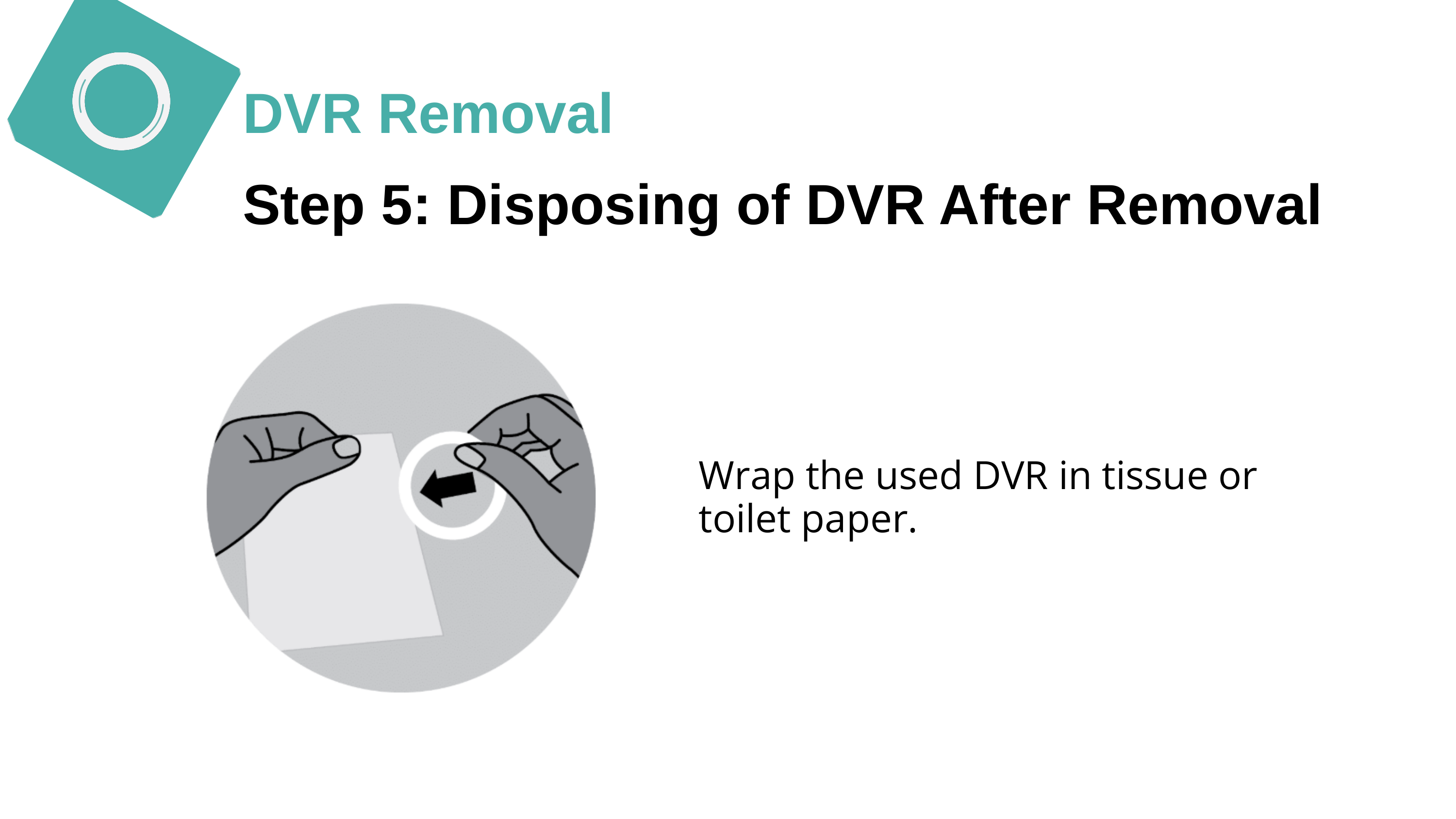

DVR Removal
Step 5: Disposing of DVR After Removal

Wrap the used DVR in tissue or toilet paper.